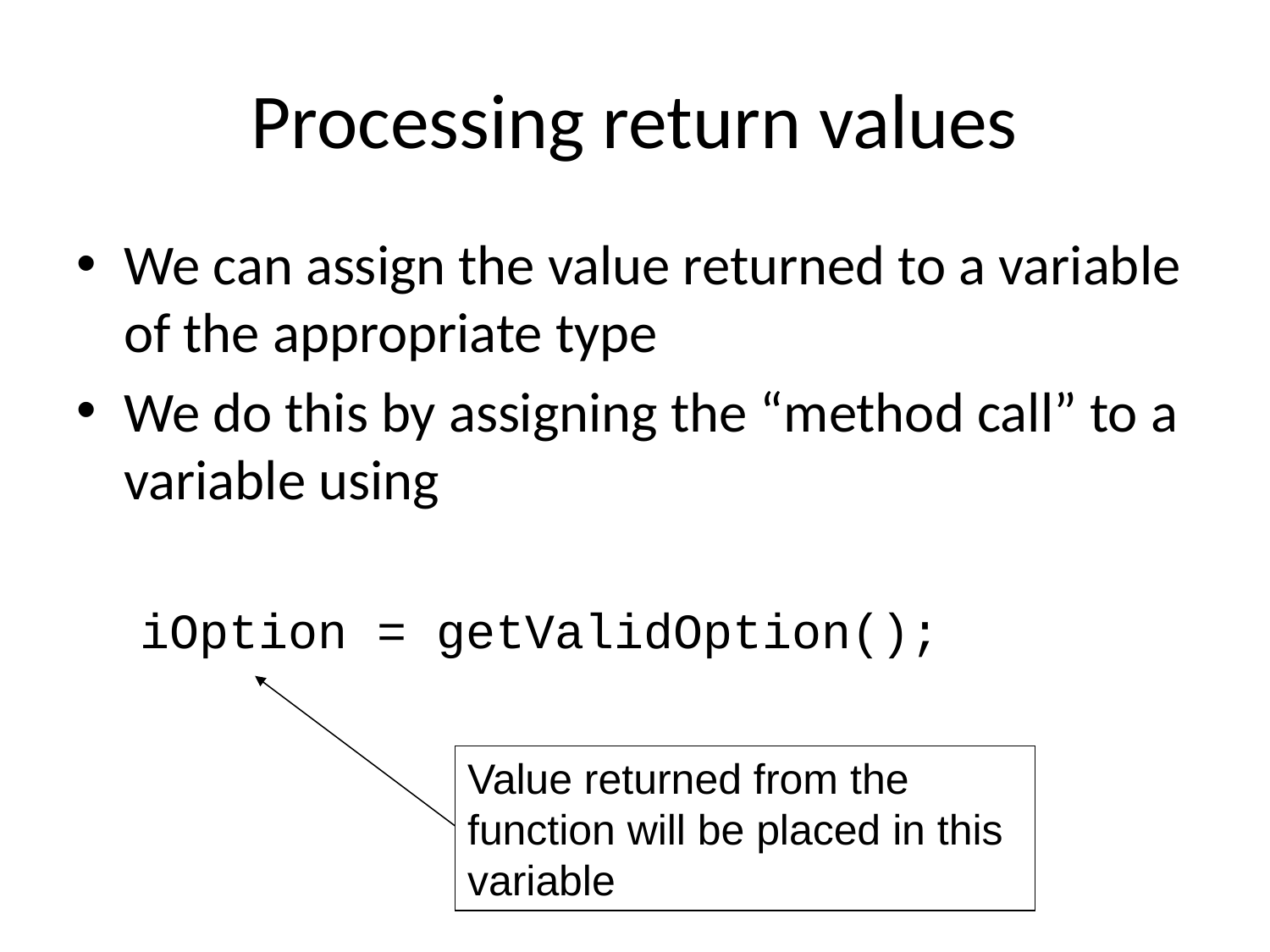

# Processing return values
We can assign the value returned to a variable of the appropriate type
We do this by assigning the “method call” to a variable using

iOption = getValidOption();

Value returned from the function will be placed in this variable